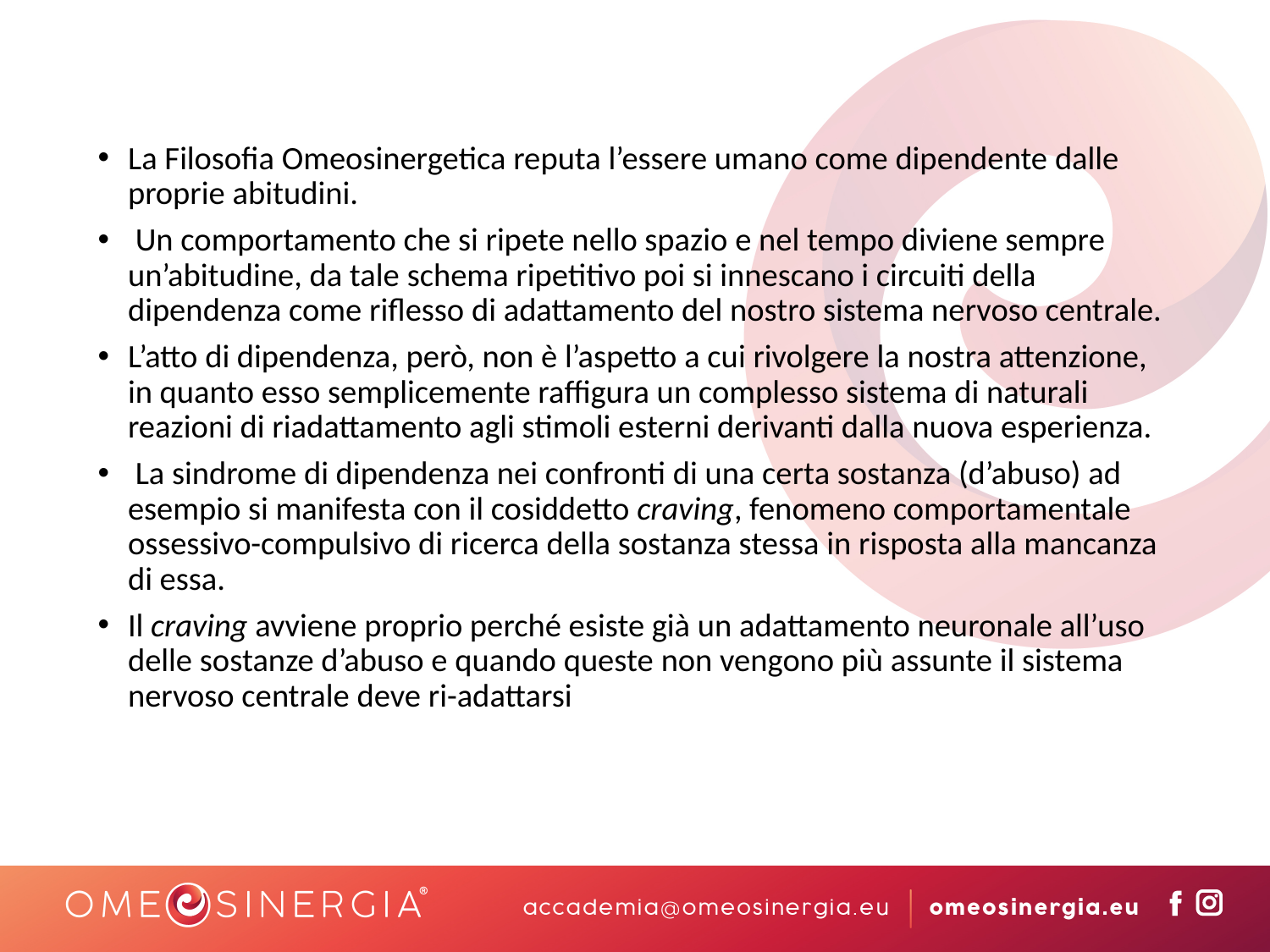

La Filosofia Omeosinergetica reputa l’essere umano come dipendente dalle proprie abitudini.
 Un comportamento che si ripete nello spazio e nel tempo diviene sempre un’abitudine, da tale schema ripetitivo poi si innescano i circuiti della dipendenza come riflesso di adattamento del nostro sistema nervoso centrale.
L’atto di dipendenza, però, non è l’aspetto a cui rivolgere la nostra attenzione, in quanto esso semplicemente raffigura un complesso sistema di naturali reazioni di riadattamento agli stimoli esterni derivanti dalla nuova esperienza.
 La sindrome di dipendenza nei confronti di una certa sostanza (d’abuso) ad esempio si manifesta con il cosiddetto craving, fenomeno comportamentale ossessivo-compulsivo di ricerca della sostanza stessa in risposta alla mancanza di essa.
Il craving avviene proprio perché esiste già un adattamento neuronale all’uso delle sostanze d’abuso e quando queste non vengono più assunte il sistema nervoso centrale deve ri-adattarsi